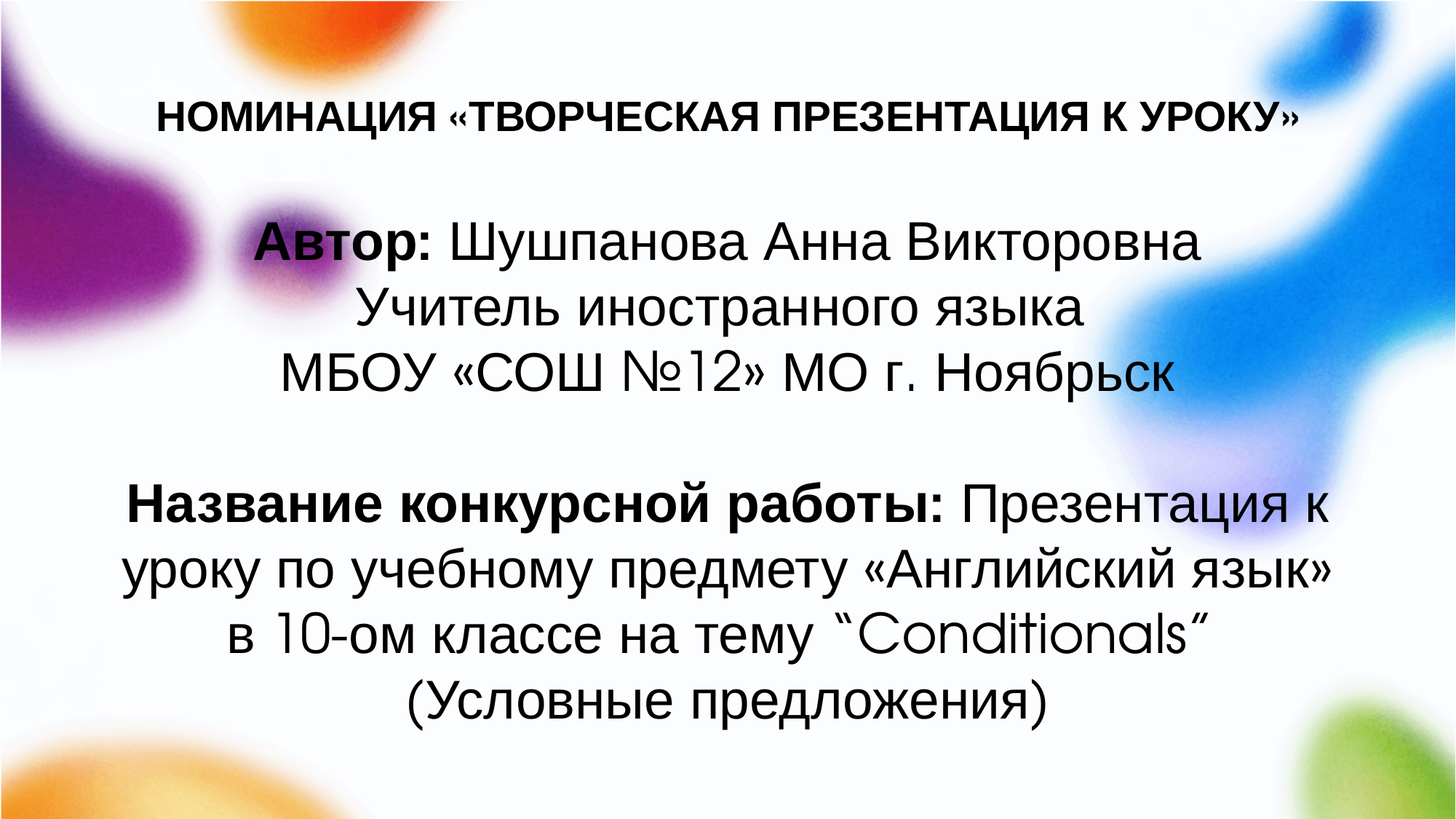

НОМИНАЦИЯ «ТВОРЧЕСКАЯ ПРЕЗЕНТАЦИЯ К УРОКУ»
Автор: Шушпанова Анна Викторовна
Учитель иностранного языка
МБОУ «СОШ №12» МО г. Ноябрьск

Название конкурсной работы: Презентация к уроку по учебному предмету «Английский язык» в 10-ом классе на тему “Conditionals”
(Условные предложения)